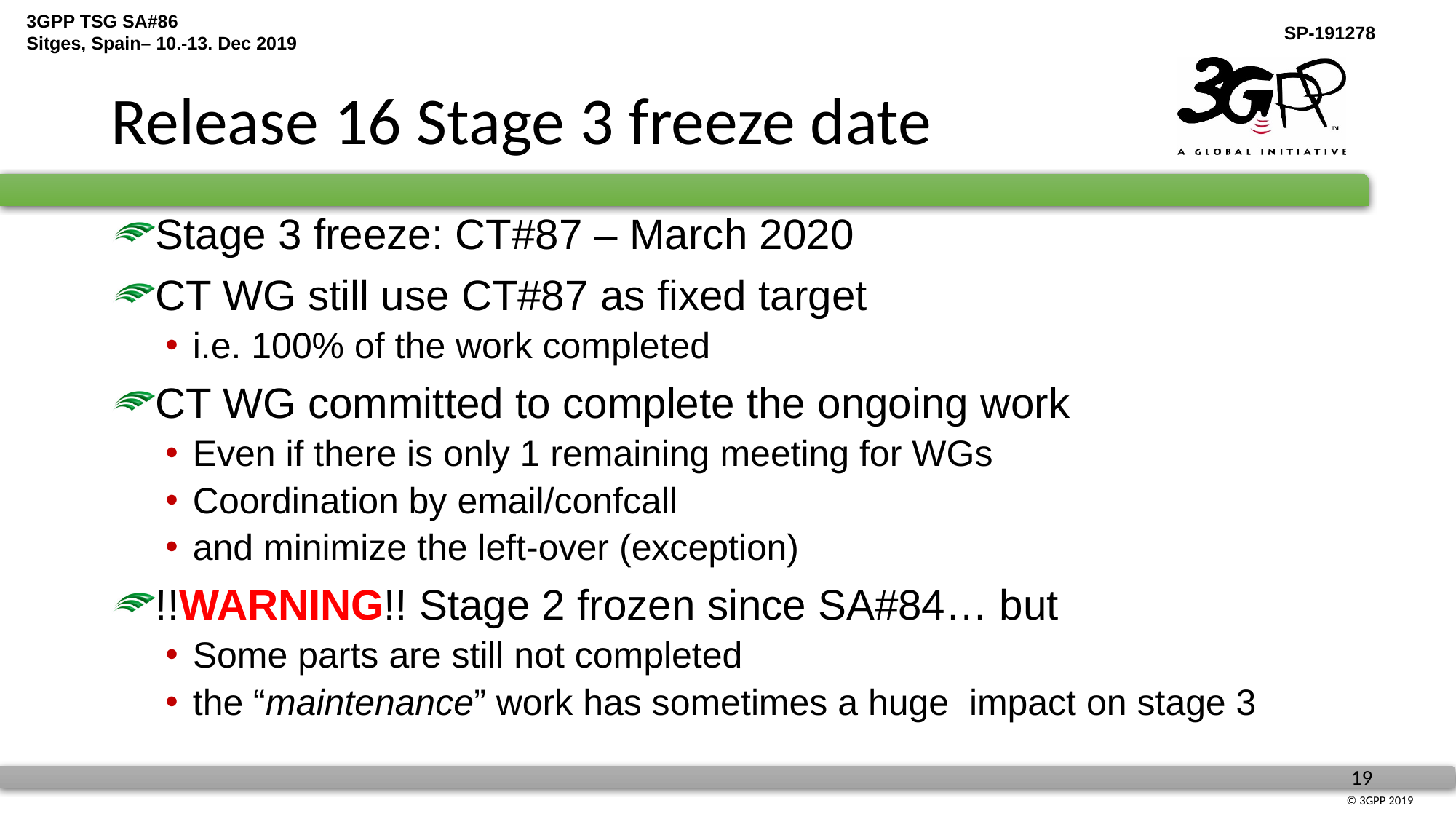

# Release 16 Stage 3 freeze date
Stage 3 freeze: CT#87 – March 2020
CT WG still use CT#87 as fixed target
i.e. 100% of the work completed
CT WG committed to complete the ongoing work
Even if there is only 1 remaining meeting for WGs
Coordination by email/confcall
and minimize the left-over (exception)
!!WARNING!! Stage 2 frozen since SA#84… but
Some parts are still not completed
the “maintenance” work has sometimes a huge  impact on stage 3